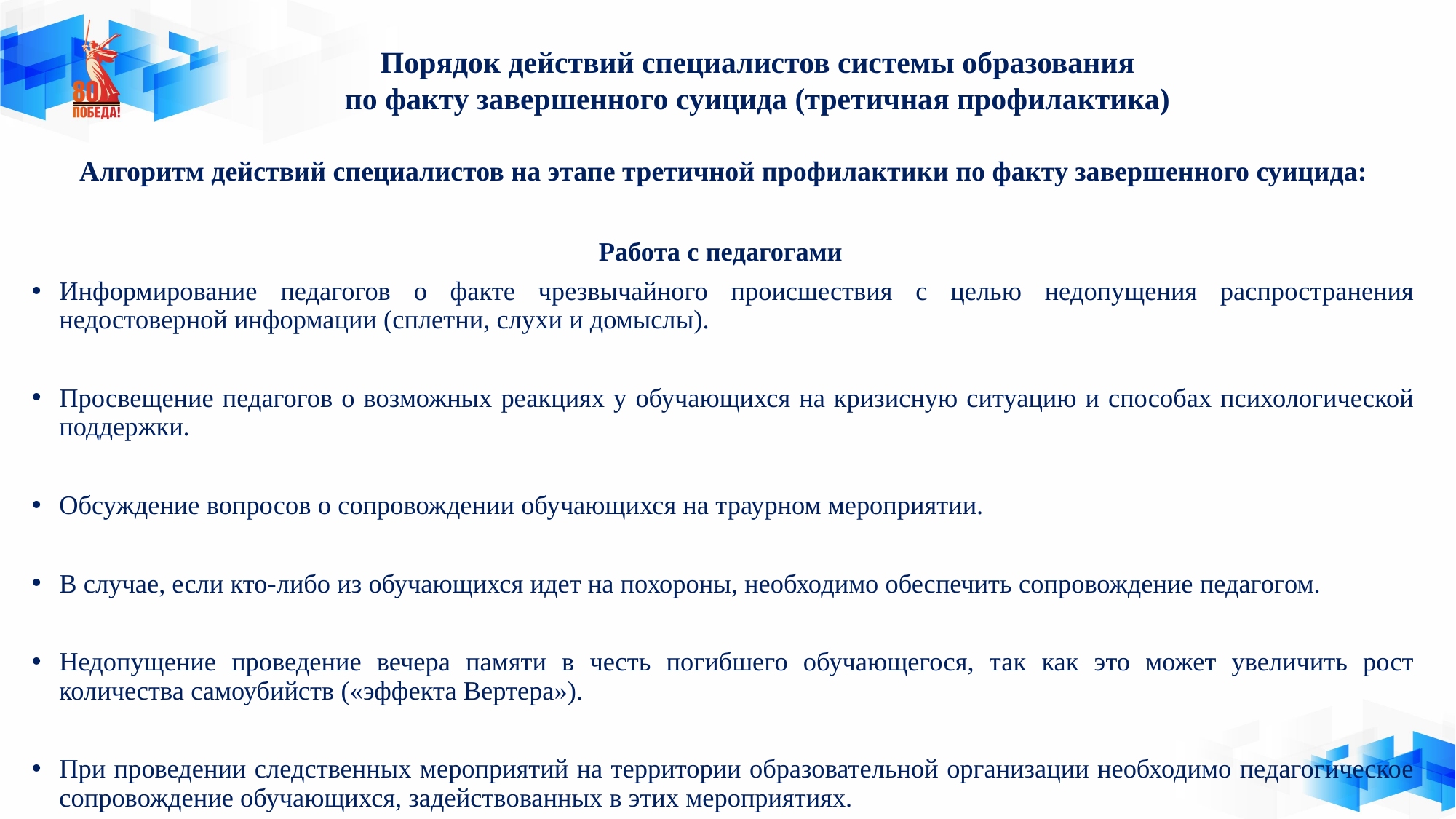

Порядок действий специалистов системы образования
по факту завершенного суицида (третичная профилактика)

Алгоритм действий специалистов на этапе третичной профилактики по факту завершенного суицида:

Работа с педагогами
Информирование педагогов о факте чрезвычайного происшествия с целью недопущения распространения недостоверной информации (сплетни, слухи и домыслы).

Просвещение педагогов о возможных реакциях у обучающихся на кризисную ситуацию и способах психологической поддержки.

Обсуждение вопросов о сопровождении обучающихся на траурном мероприятии.

В случае, если кто-либо из обучающихся идет на похороны, необходимо обеспечить сопровождение педагогом.

Недопущение проведение вечера памяти в честь погибшего обучающегося, так как это может увеличить рост количества самоубийств («эффекта Вертера»).

При проведении следственных мероприятий на территории образовательной организации необходимо педагогическое сопровождение обучающихся, задействованных в этих мероприятиях.